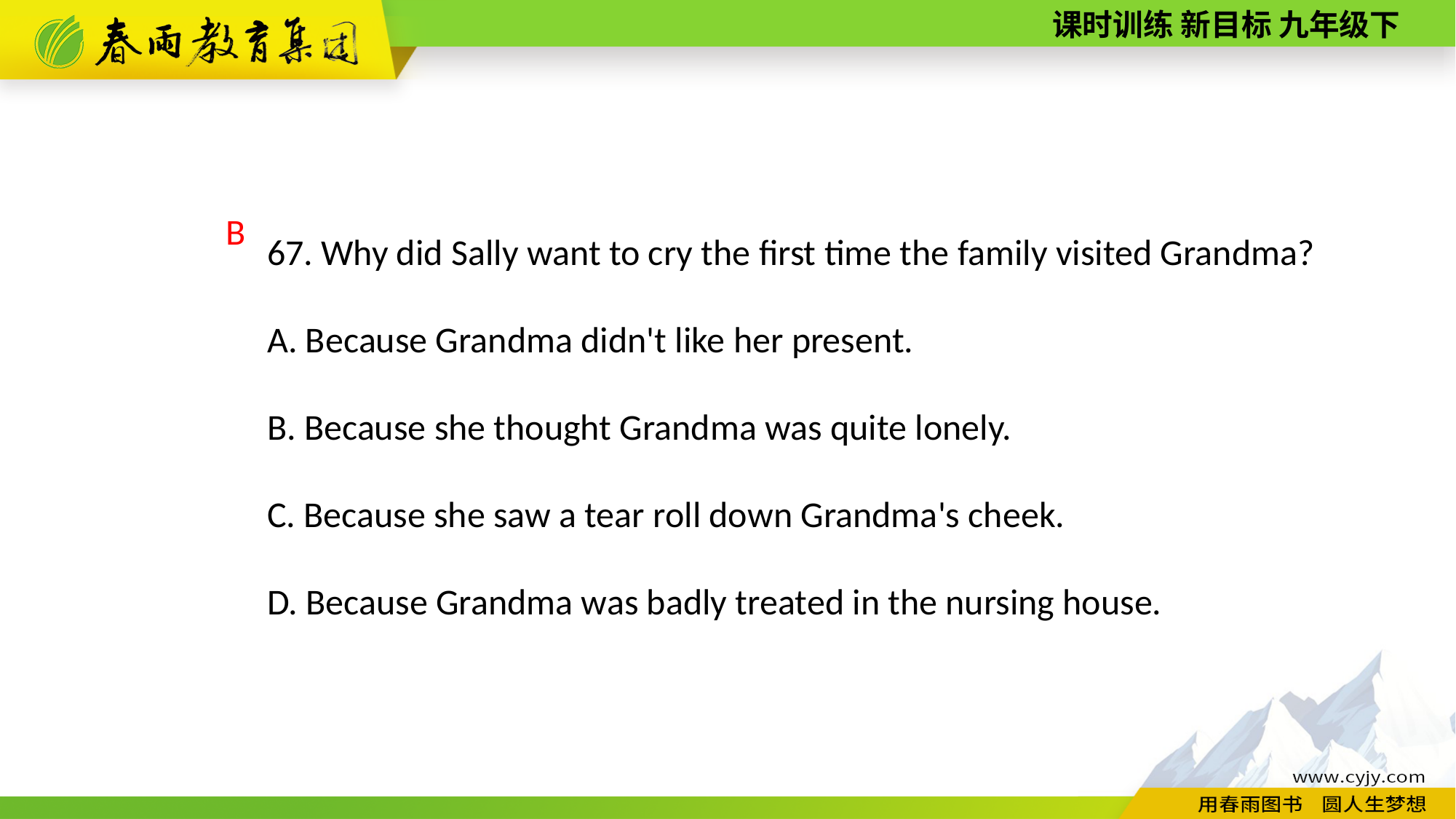

67. Why did Sally want to cry the first time the family visited Grandma?
A. Because Grandma didn't like her present.
B. Because she thought Grandma was quite lonely.
C. Because she saw a tear roll down Grandma's cheek.
D. Because Grandma was badly treated in the nursing house.
B